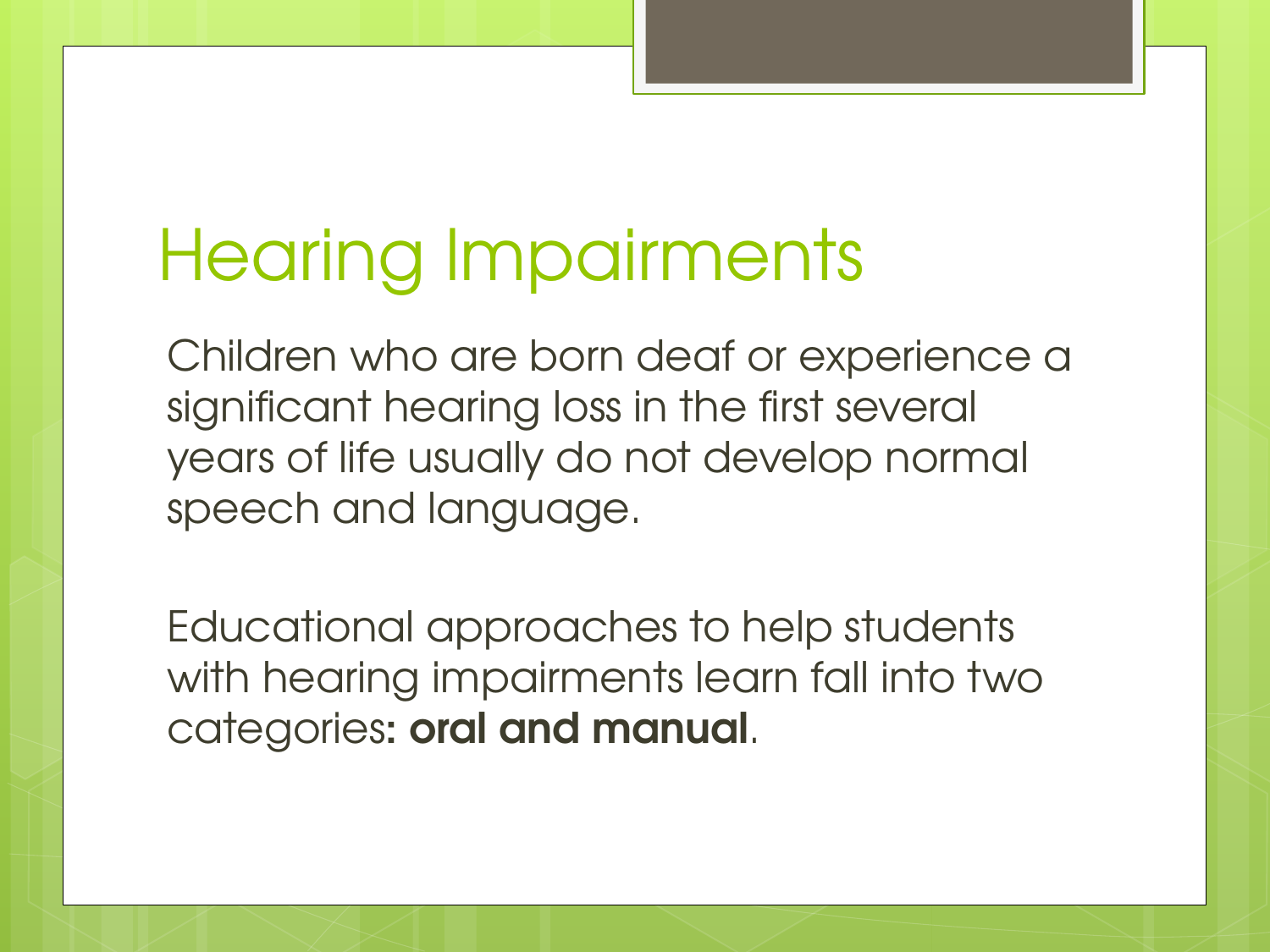

# Hearing Impairments
Children who are born deaf or experience a significant hearing loss in the first several years of life usually do not develop normal speech and language.

Educational approaches to help students with hearing impairments learn fall into two categories: oral and manual.